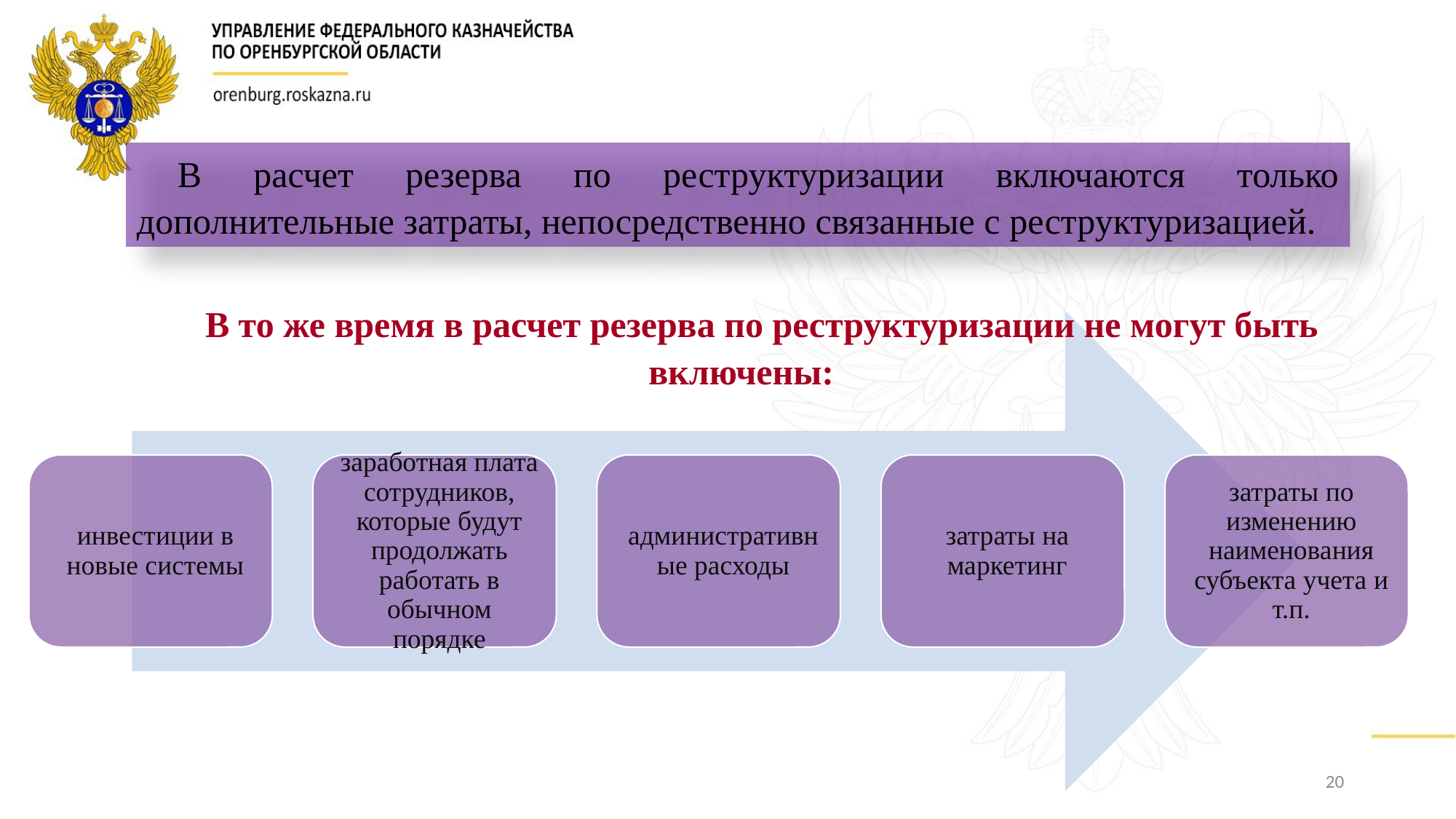

В расчет резерва по реструктуризации включаются только дополнительные затраты, непосредственно связанные с реструктуризацией.
В то же время в расчет резерва по реструктуризации не могут быть включены:
инвестиции в новые системы
заработная плата сотрудников, которые будут продолжать работать в обычном порядке
административные расходы
затраты на маркетинг
затраты по изменению наименования субъекта учета и т.п.
20